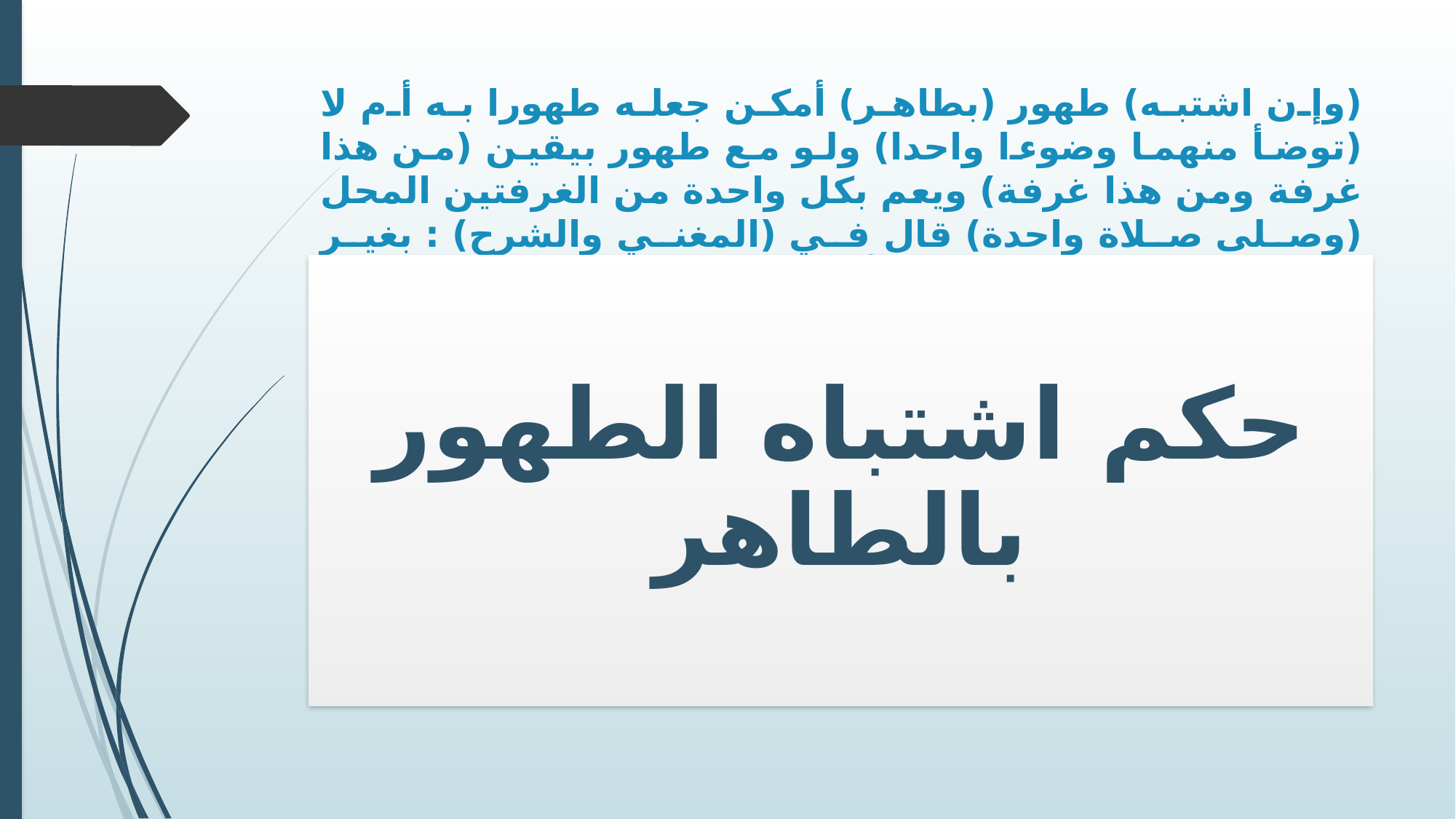

# (وإن اشتبه) طهور (بطاهر) أمكن جعله طهورا به أم لا (توضأ منهما وضوءا واحدا) ولو مع طهور بيقين (من هذا غرفة ومن هذا غرفة) ويعم بكل واحدة من الغرفتين المحل (وصلى صلاة واحدة) قال في (المغني والشرح) : بغير خلاف نعلمه، فإن احتاج أحدهما للشرب تحرى وتوضأ بالطهور وتيمم ليحصل له اليقين
حكم اشتباه الطهور بالطاهر